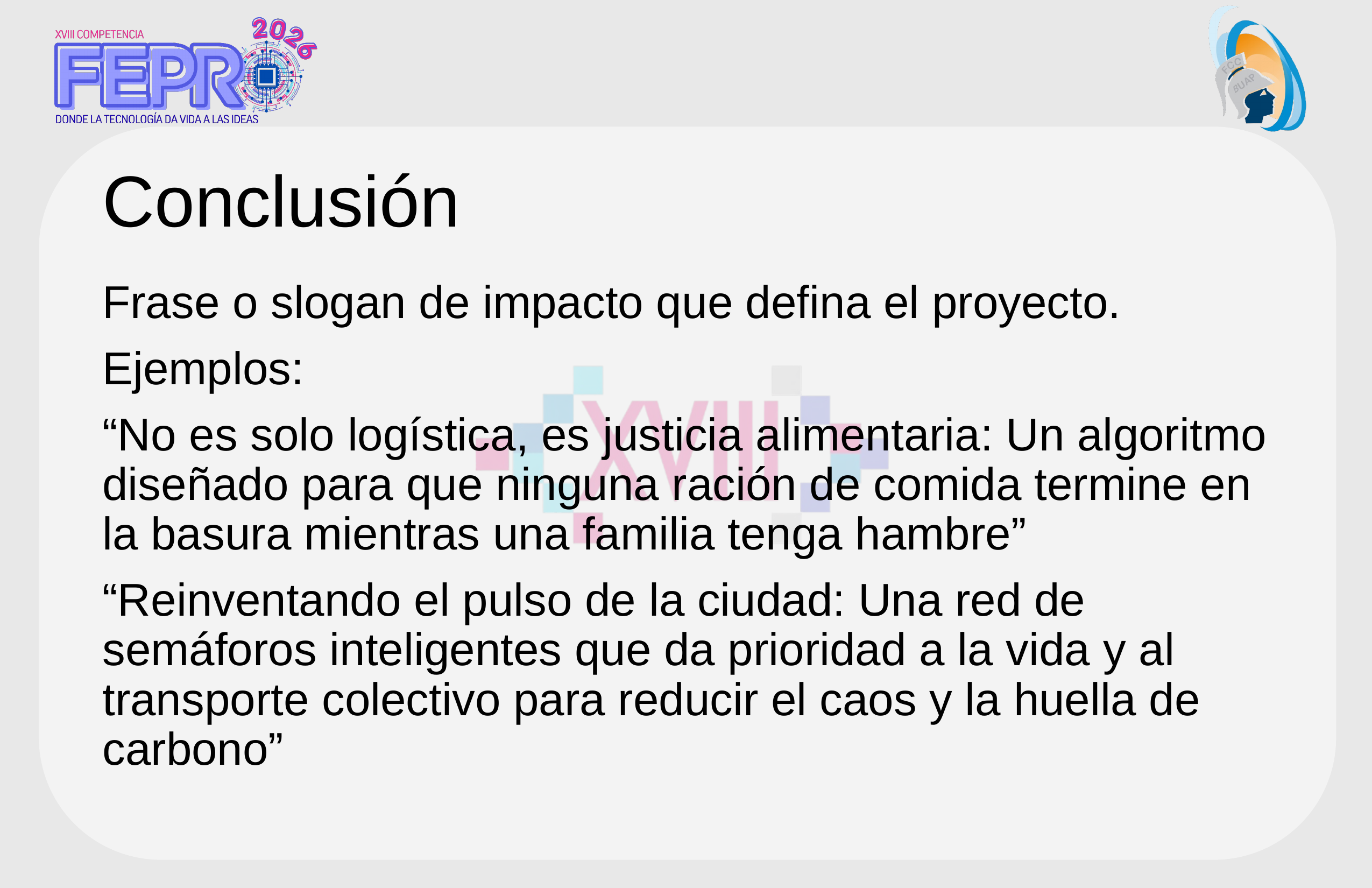

# Conclusión
Frase o slogan de impacto que defina el proyecto.
Ejemplos:
“No es solo logística, es justicia alimentaria: Un algoritmo diseñado para que ninguna ración de comida termine en la basura mientras una familia tenga hambre”
“Reinventando el pulso de la ciudad: Una red de semáforos inteligentes que da prioridad a la vida y al transporte colectivo para reducir el caos y la huella de carbono”